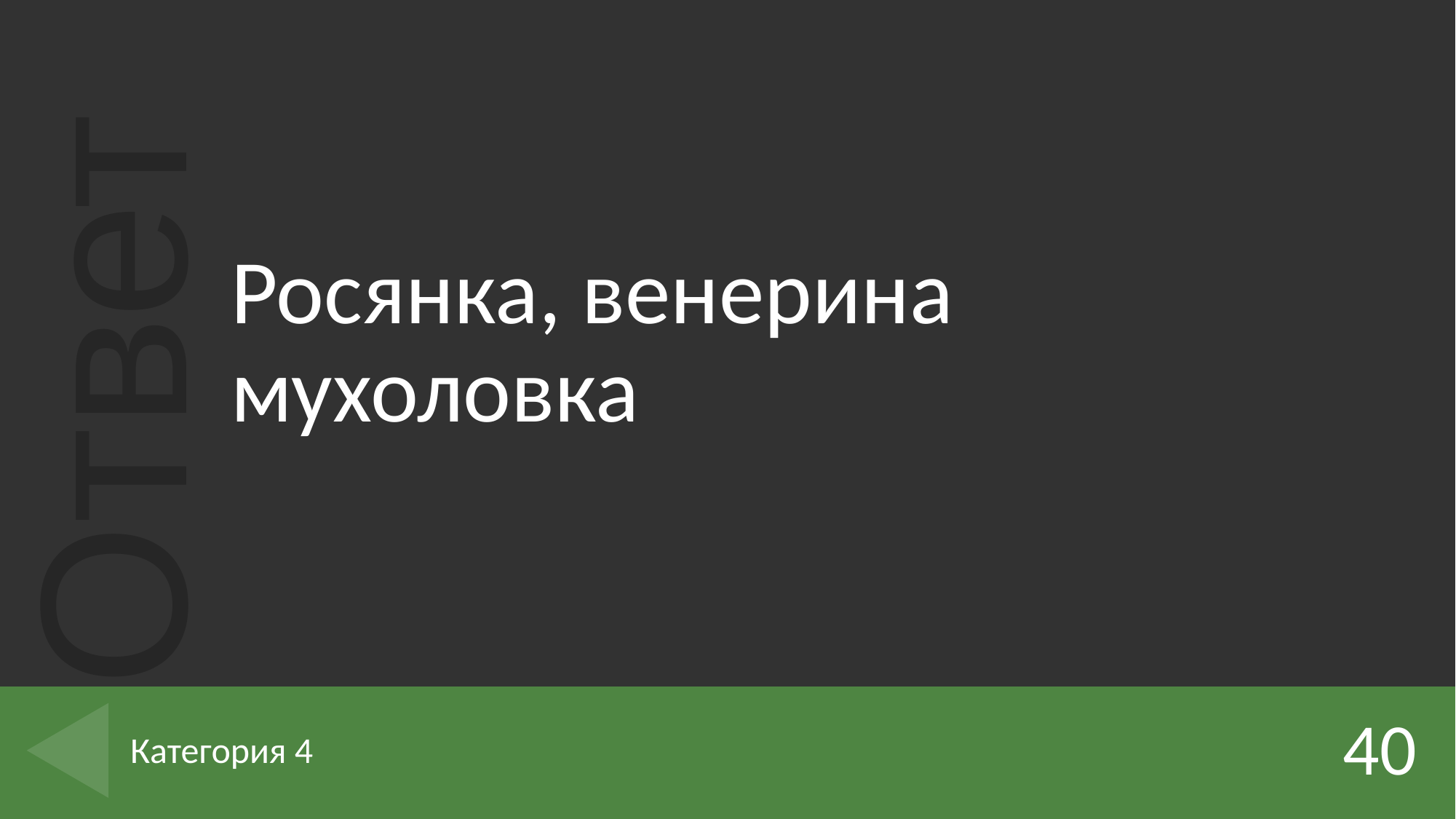

Росянка, венерина мухоловка
40
# Категория 4